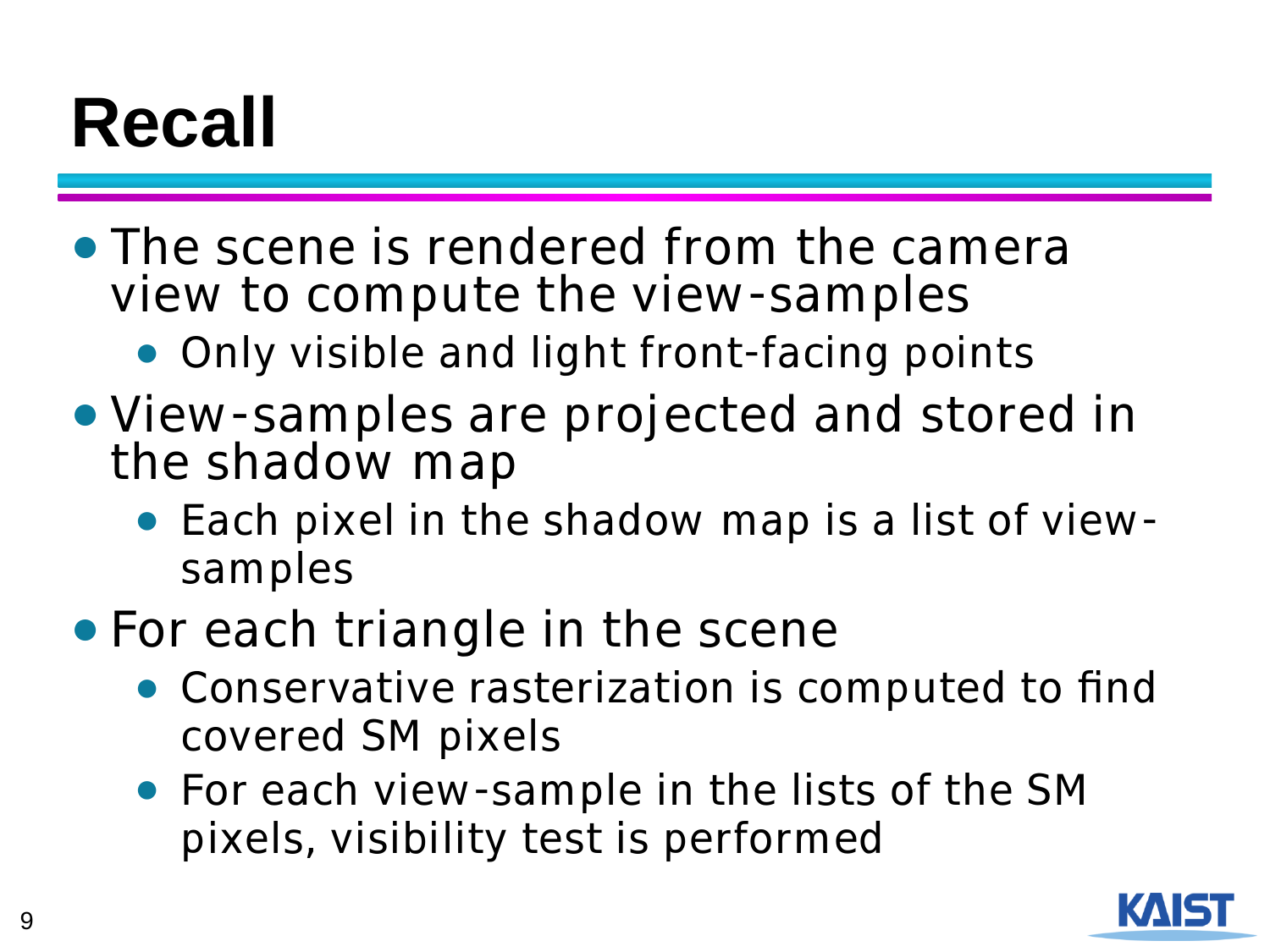

# Recall
The scene is rendered from the camera view to compute the view-samples
Only visible and light front-facing points
View-samples are projected and stored in the shadow map
Each pixel in the shadow map is a list of view-samples
For each triangle in the scene
Conservative rasterization is computed to find covered SM pixels
For each view-sample in the lists of the SM pixels, visibility test is performed